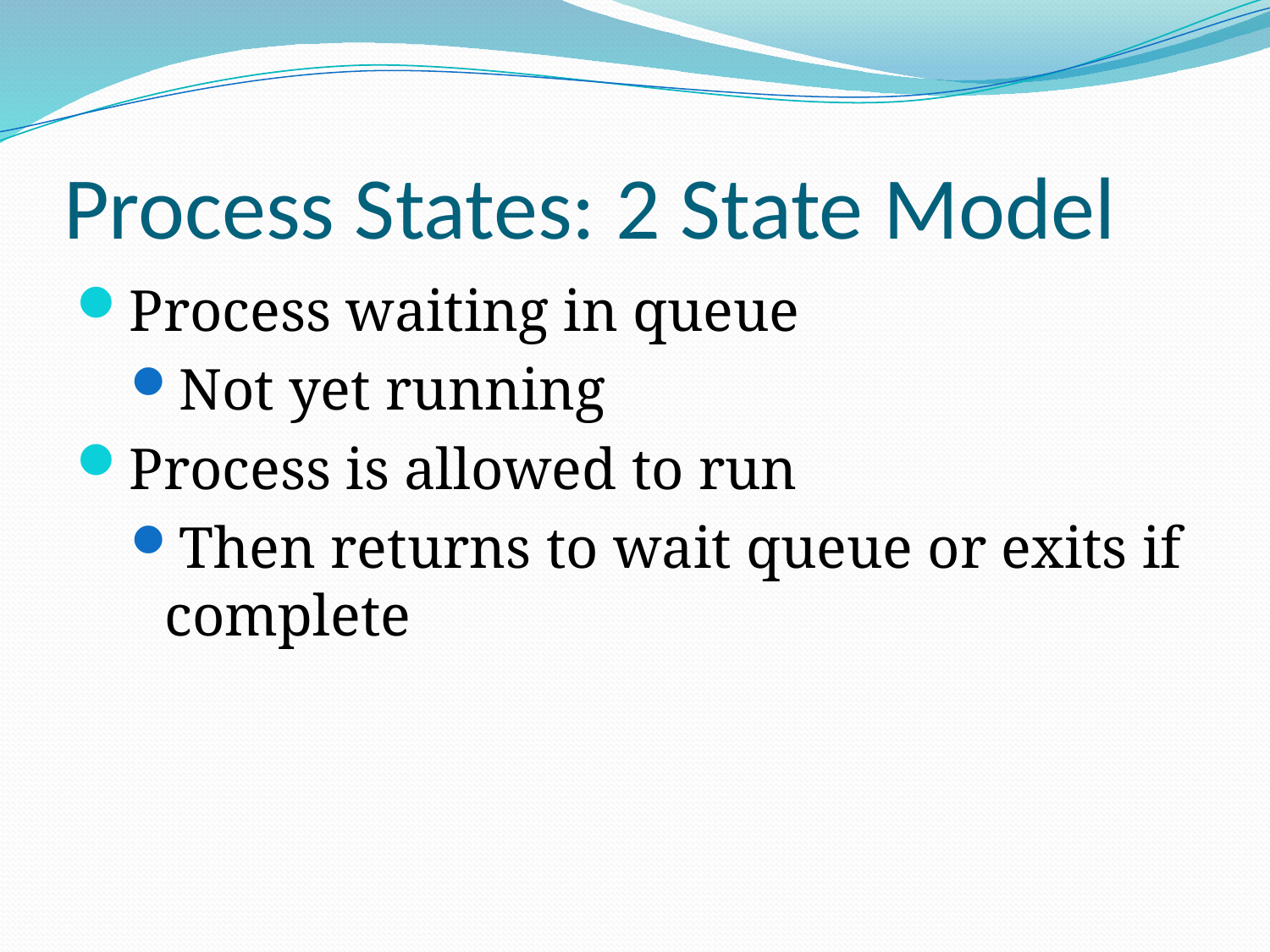

# Process States: 2 State Model
Process waiting in queue
Not yet running
Process is allowed to run
Then returns to wait queue or exits if complete